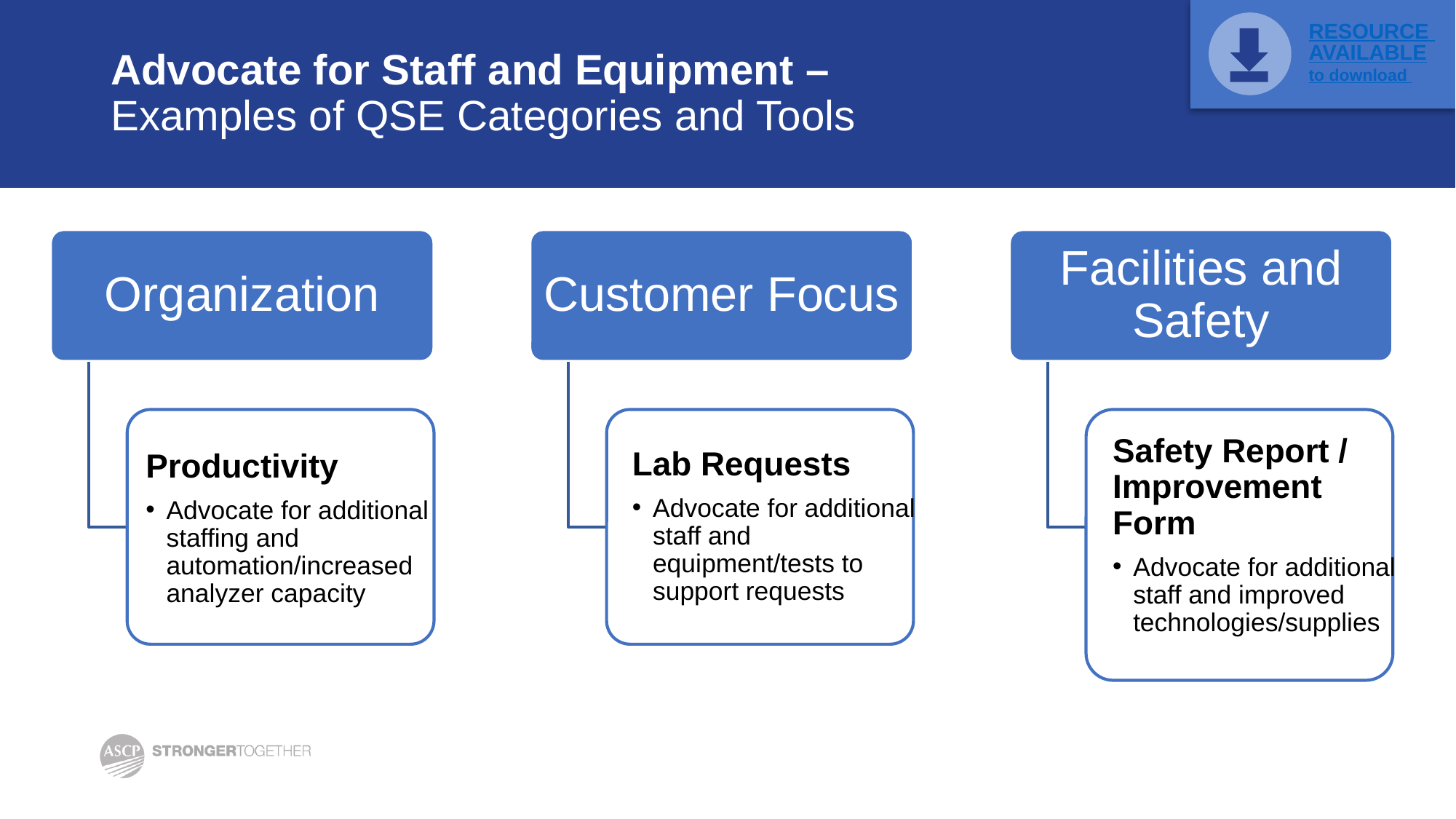

RESOURCE AVAILABLE
to download
# Advocate for Staff and Equipment – Examples of QSE Categories and Tools

Organization
Customer Focus
Facilities and Safety

Safety Report / Improvement Form
Advocate for additional staff and improved technologies/supplies
Lab Requests
Advocate for additional staff and equipment/tests to support requests
Productivity
Advocate for additional staffing and automation/increased analyzer capacity